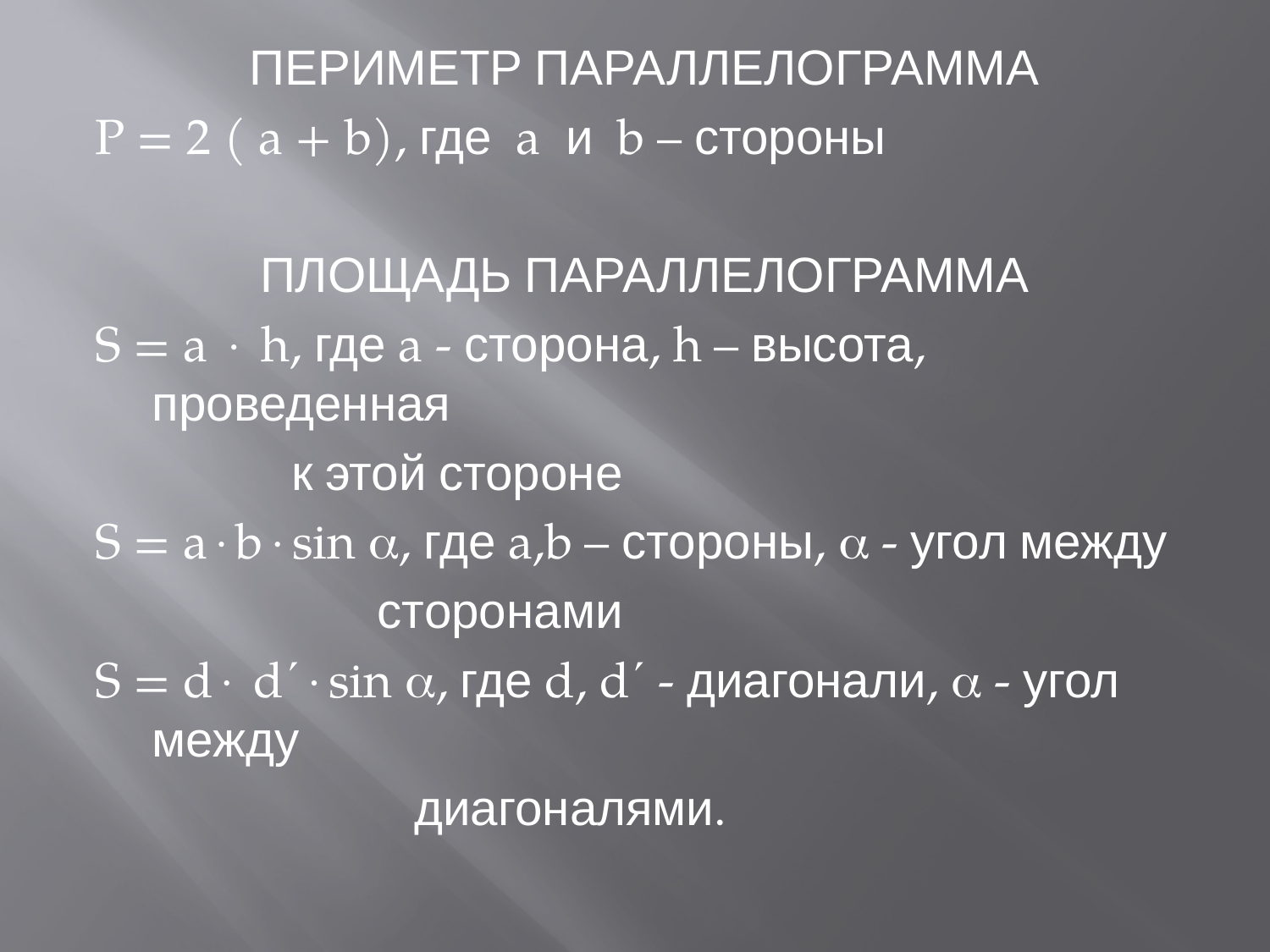

ПЕРИМЕТР ПАРАЛЛЕЛОГРАММА
P = 2 ( a + b), где  a  и  b – стороны

ПЛОЩАДЬ ПАРАЛЛЕЛОГРАММА
S = a ⋅ h, где a - сторона, h – высота, проведенная
                к этой стороне
S = a⋅b⋅sin α, где a,b – стороны, α - угол между
                       сторонами
S = d⋅ d′⋅sin α, где d, d′ - диагонали, α - угол между
                          диагоналями.